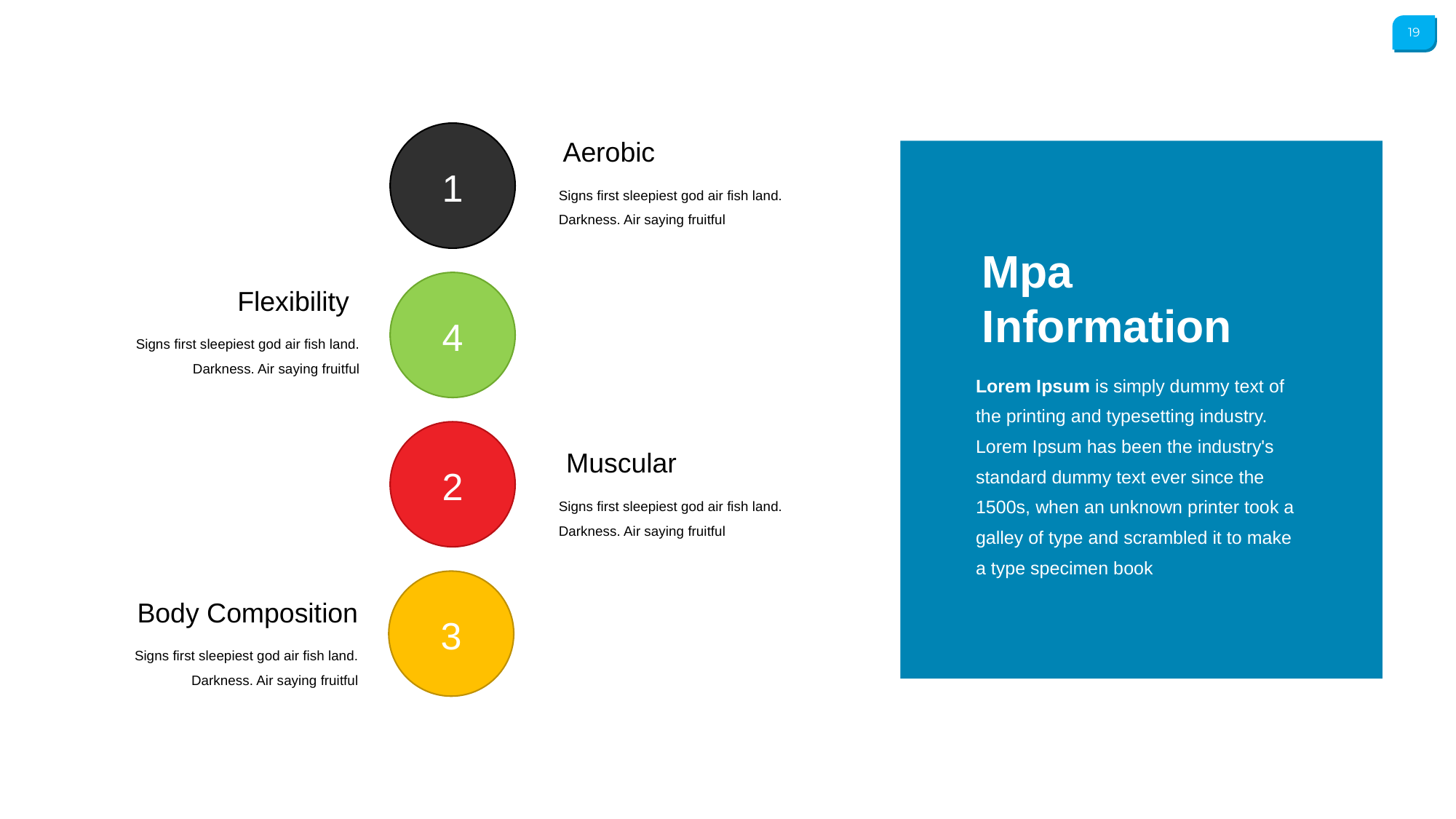

Aerobic
1
Signs first sleepiest god air fish land. Darkness. Air saying fruitful

Mpa
Information
Lorem Ipsum is simply dummy text of the printing and typesetting industry. Lorem Ipsum has been the industry's standard dummy text ever since the 1500s, when an unknown printer took a galley of type and scrambled it to make a type specimen book

Flexibility
4
Signs first sleepiest god air fish land. Darkness. Air saying fruitful

Muscular
2
Signs first sleepiest god air fish land. Darkness. Air saying fruitful

Body Composition
3
Signs first sleepiest god air fish land. Darkness. Air saying fruitful